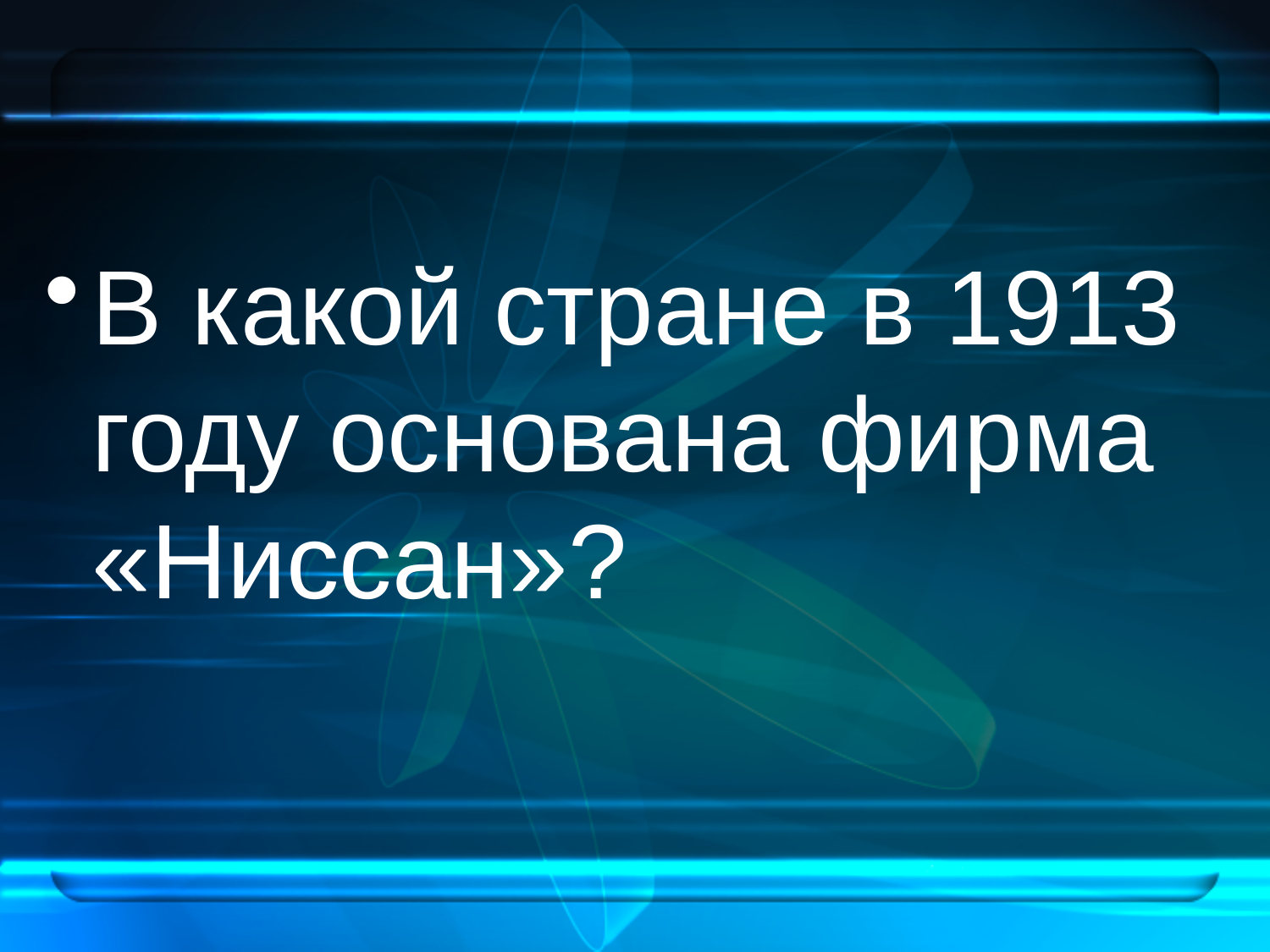

#
В какой стране в 1913 году основана фирма «Ниссан»?